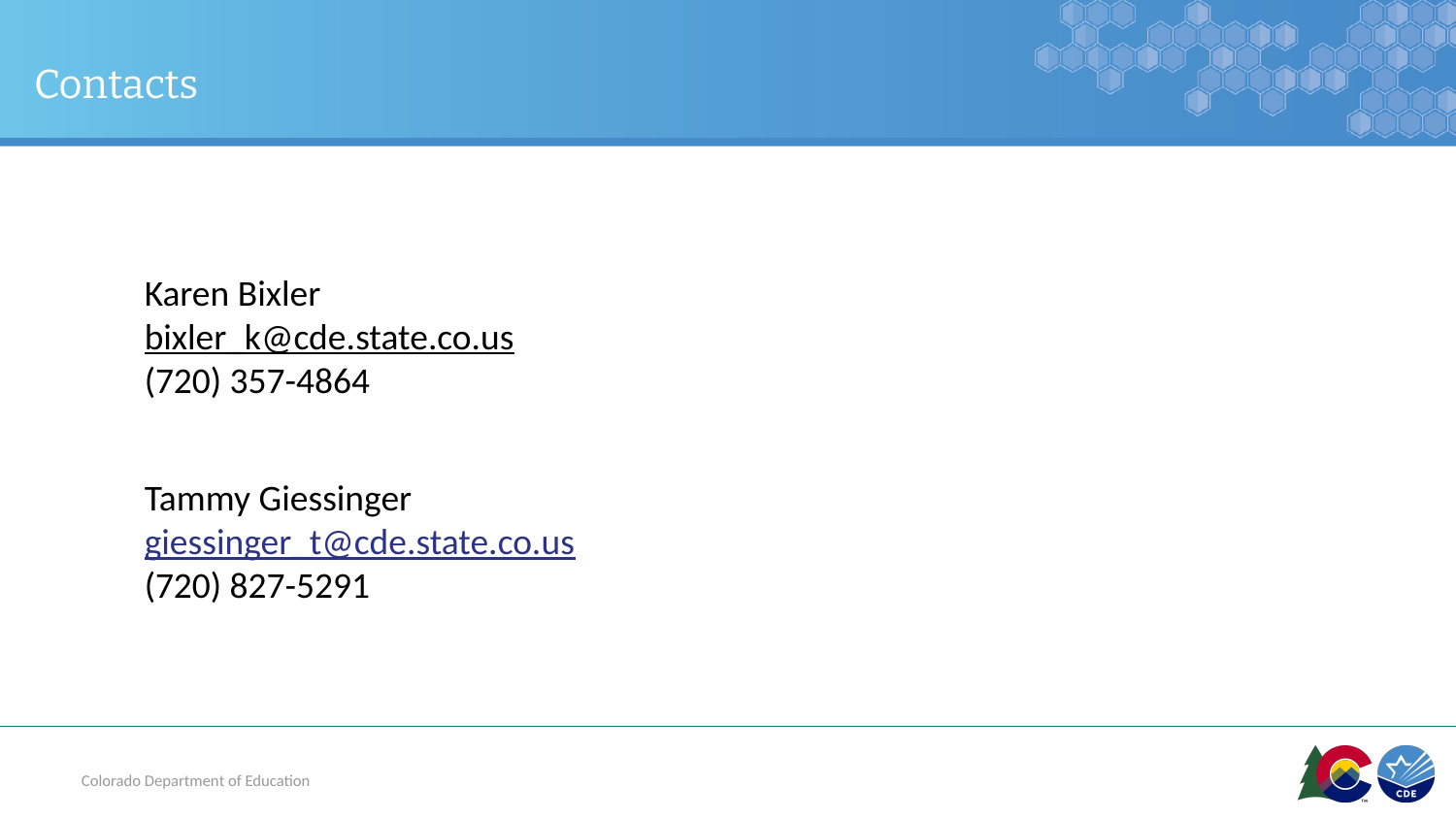

# Contacts

Karen Bixler
bixler_k@cde.state.co.us
(720) 357-4864

Tammy Giessinger
giessinger_t@cde.state.co.us
(720) 827-5291